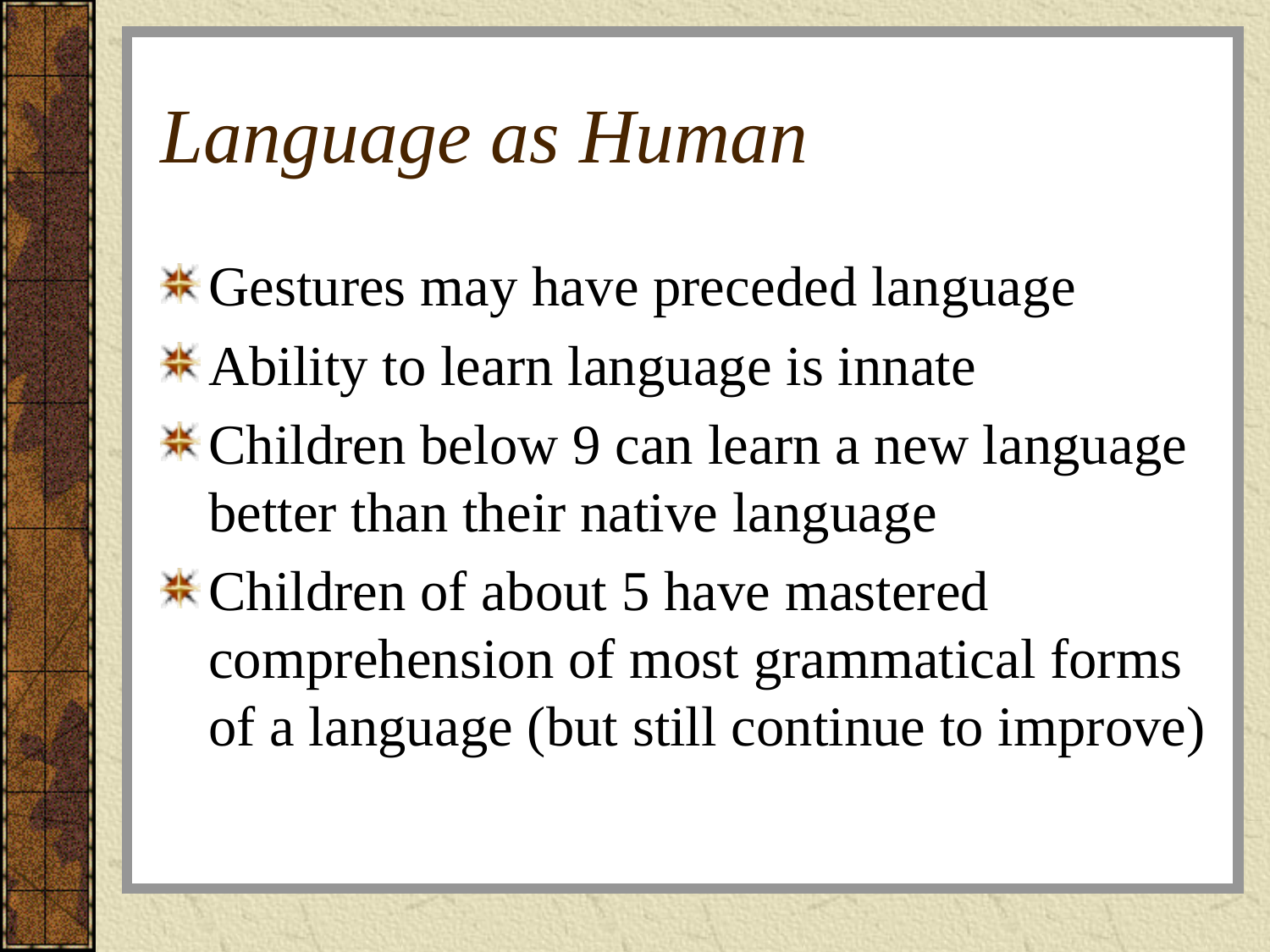

# Language as Human
Gestures may have preceded language
Ability to learn language is innate
Children below 9 can learn a new language better than their native language
Children of about 5 have mastered comprehension of most grammatical forms of a language (but still continue to improve)